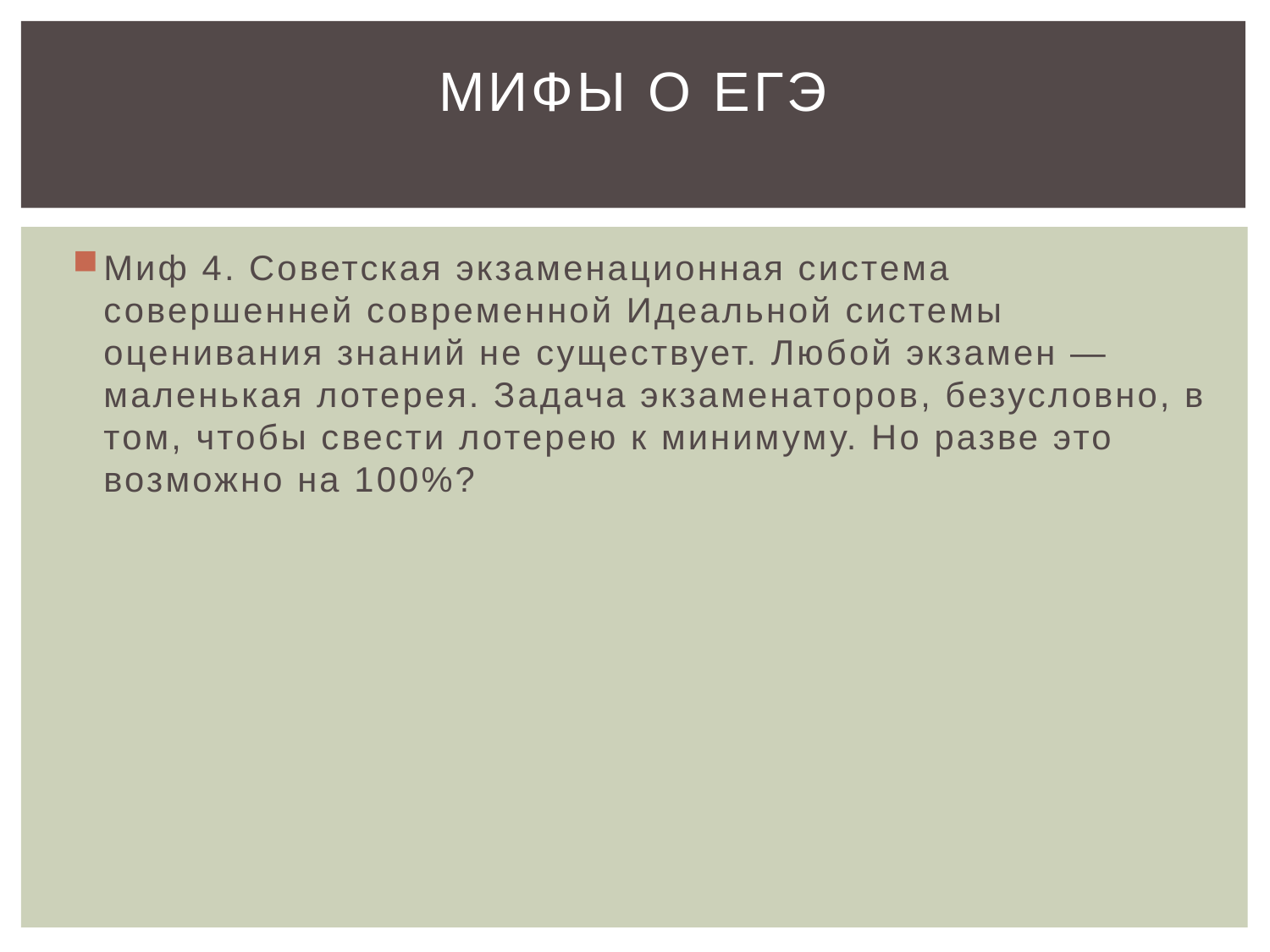

# Мифы о ЕГЭ
Миф 4. Советская экзаменационная система совершенней современной Идеальной системы оценивания знаний не существует. Любой экзамен — маленькая лотерея. Задача экзаменаторов, безусловно, в том, чтобы свести лотерею к минимуму. Но разве это возможно на 100%?